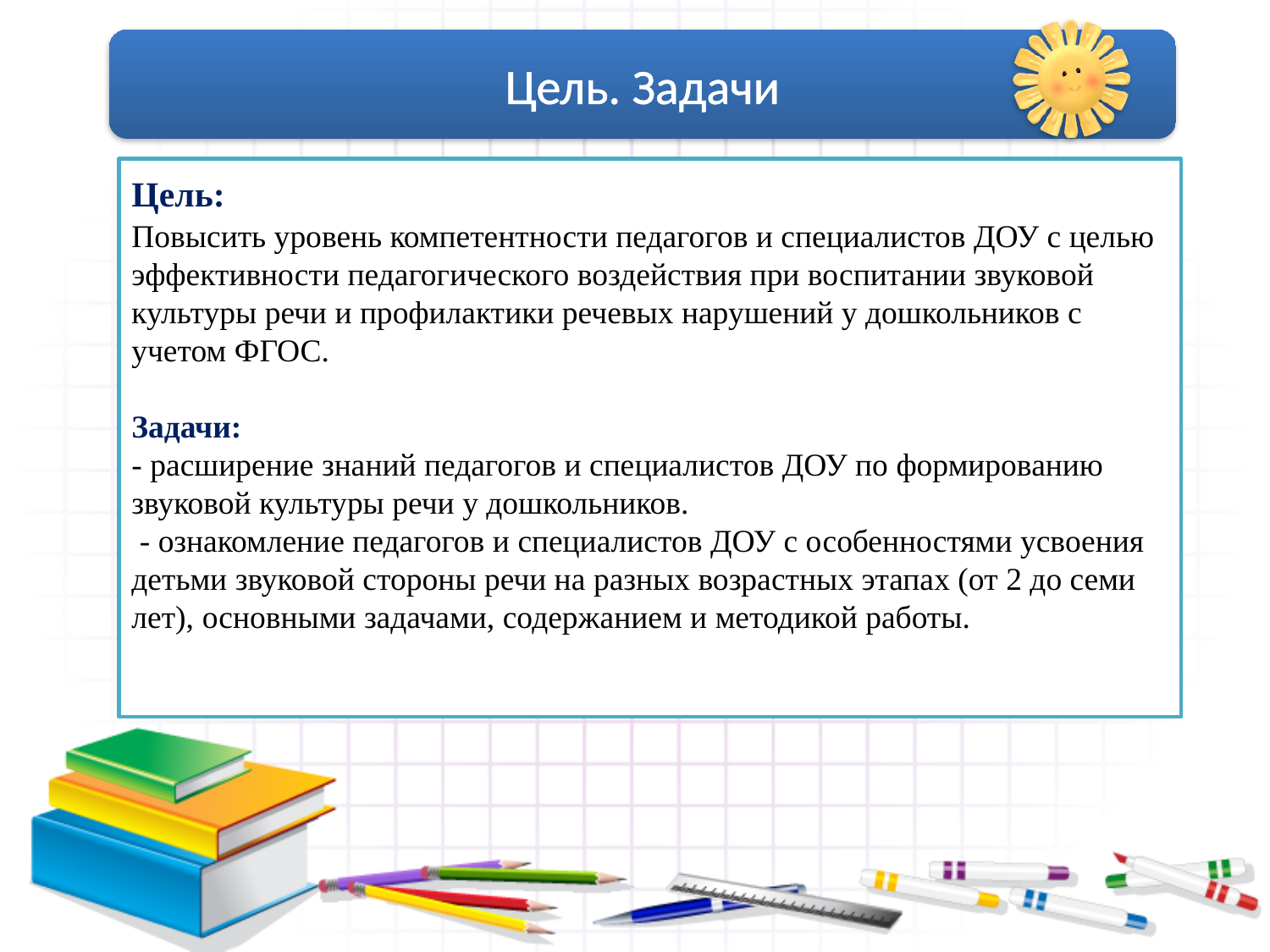

Цель. Задачи
Цель:
Повысить уровень компетентности педагогов и специалистов ДОУ с целью эффективности педагогического воздействия при воспитании звуковой культуры речи и профилактики речевых нарушений у дошкольников с учетом ФГОС.

Задачи:
- расширение знаний педагогов и специалистов ДОУ по формированию звуковой культуры речи у дошкольников.
 - ознакомление педагогов и специалистов ДОУ с особенностями усвоения детьми звуковой стороны речи на разных возрастных этапах (от 2 до семи лет), основными задачами, содержанием и методикой работы.